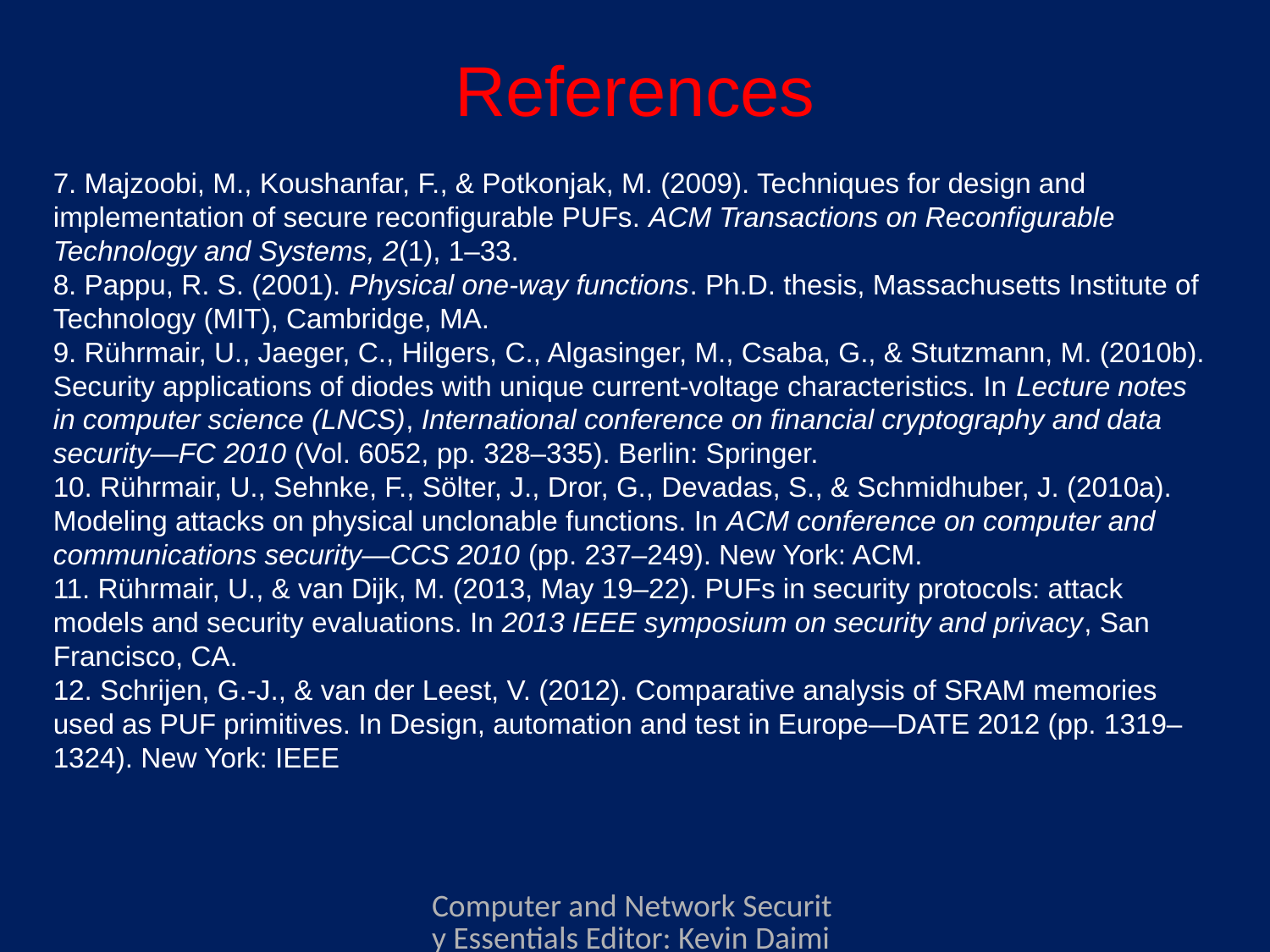

# References
7. Majzoobi, M., Koushanfar, F., & Potkonjak, M. (2009). Techniques for design and implementation of secure reconfigurable PUFs. ACM Transactions on Reconfigurable Technology and Systems, 2(1), 1–33.
8. Pappu, R. S. (2001). Physical one-way functions. Ph.D. thesis, Massachusetts Institute of
Technology (MIT), Cambridge, MA.
9. Rührmair, U., Jaeger, C., Hilgers, C., Algasinger, M., Csaba, G., & Stutzmann, M. (2010b).
Security applications of diodes with unique current-voltage characteristics. In Lecture notes
in computer science (LNCS), International conference on financial cryptography and data
security—FC 2010 (Vol. 6052, pp. 328–335). Berlin: Springer.
10. Rührmair, U., Sehnke, F., Sölter, J., Dror, G., Devadas, S., & Schmidhuber, J. (2010a).
Modeling attacks on physical unclonable functions. In ACM conference on computer and
communications security—CCS 2010 (pp. 237–249). New York: ACM.
11. Rührmair, U., & van Dijk, M. (2013, May 19–22). PUFs in security protocols: attack models and security evaluations. In 2013 IEEE symposium on security and privacy, San Francisco, CA.
12. Schrijen, G.-J., & van der Leest, V. (2012). Comparative analysis of SRAM memories used as PUF primitives. In Design, automation and test in Europe—DATE 2012 (pp. 1319–1324). New York: IEEE
Computer and Network Security Essentials Editor: Kevin Daimi Associate Editors: Guillermo Francia, Levent Ertaul, Luis H. Encinas, Eman El-Sheikh Published by Springer